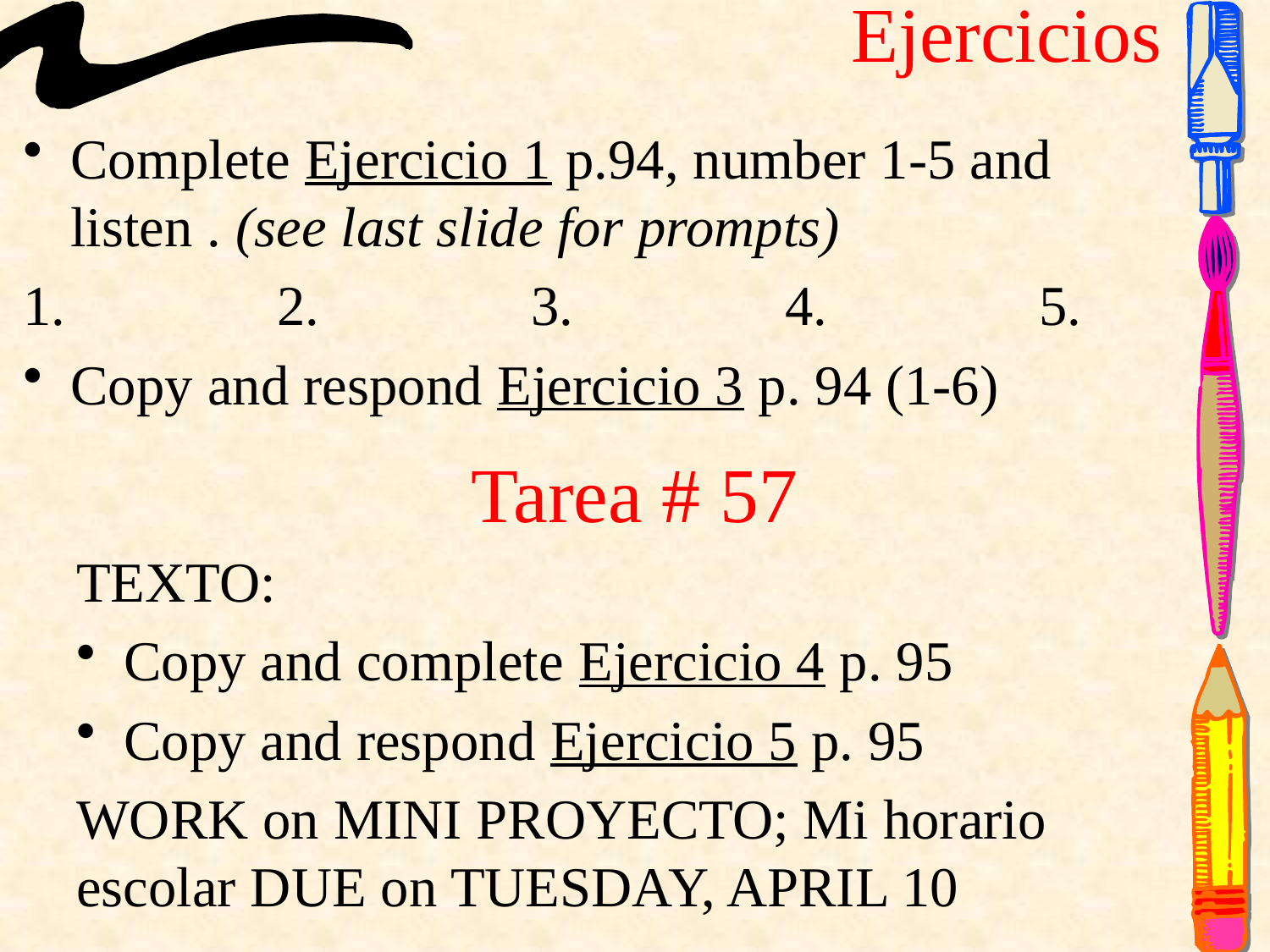

Ejercicios
Complete Ejercicio 1 p.94, number 1-5 and listen . (see last slide for prompts)
1.		2.		3.		4. 		5.
Copy and respond Ejercicio 3 p. 94 (1-6)
Tarea # 57
TEXTO:
Copy and complete Ejercicio 4 p. 95
Copy and respond Ejercicio 5 p. 95
WORK on MINI PROYECTO; Mi horario escolar DUE on TUESDAY, APRIL 10